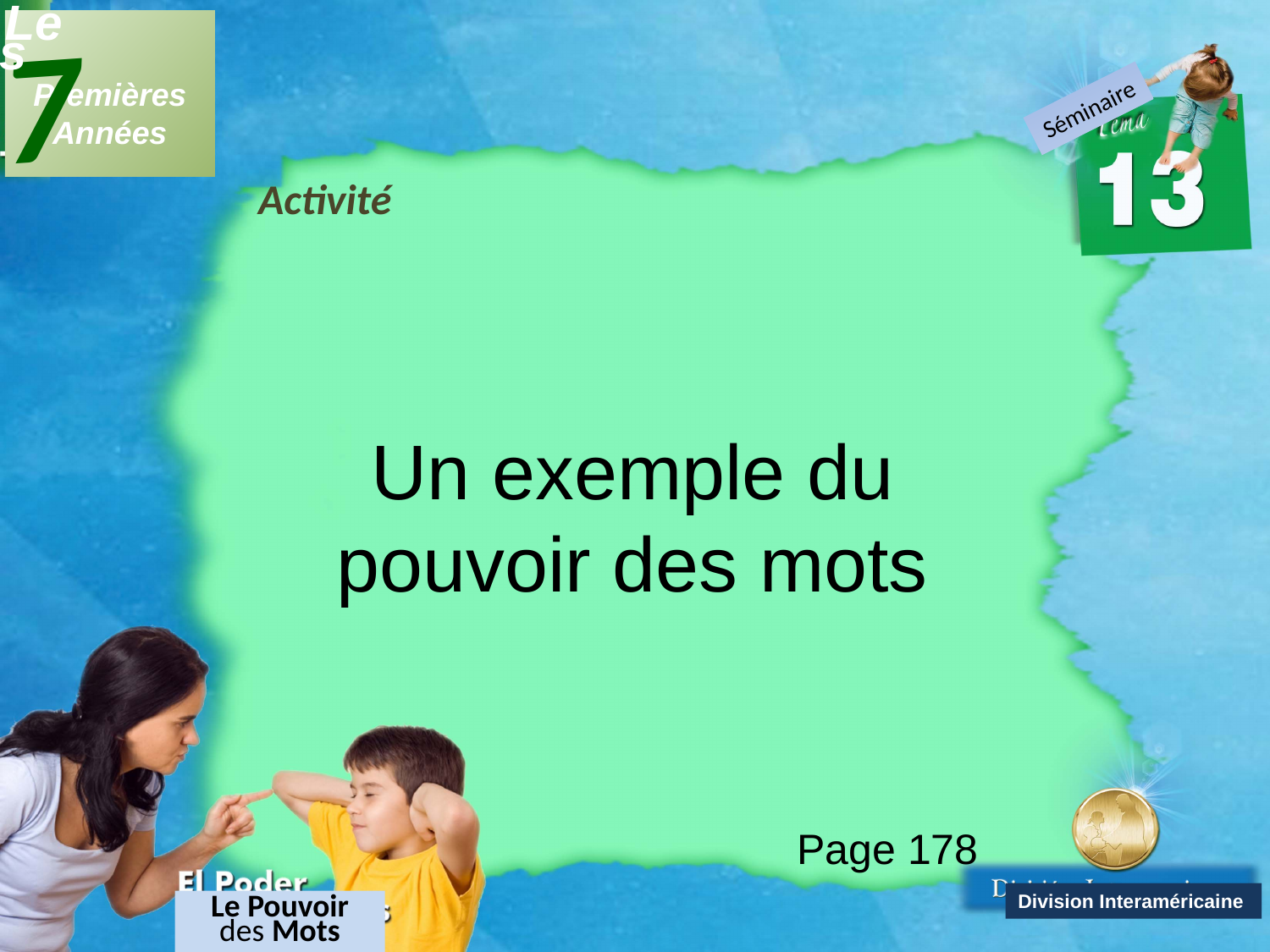

7
Les
         Premières
Années
Séminaire
Activité
Un exemple du pouvoir des mots
Page 178
Division Interaméricaine
Le Pouvoir des Mots